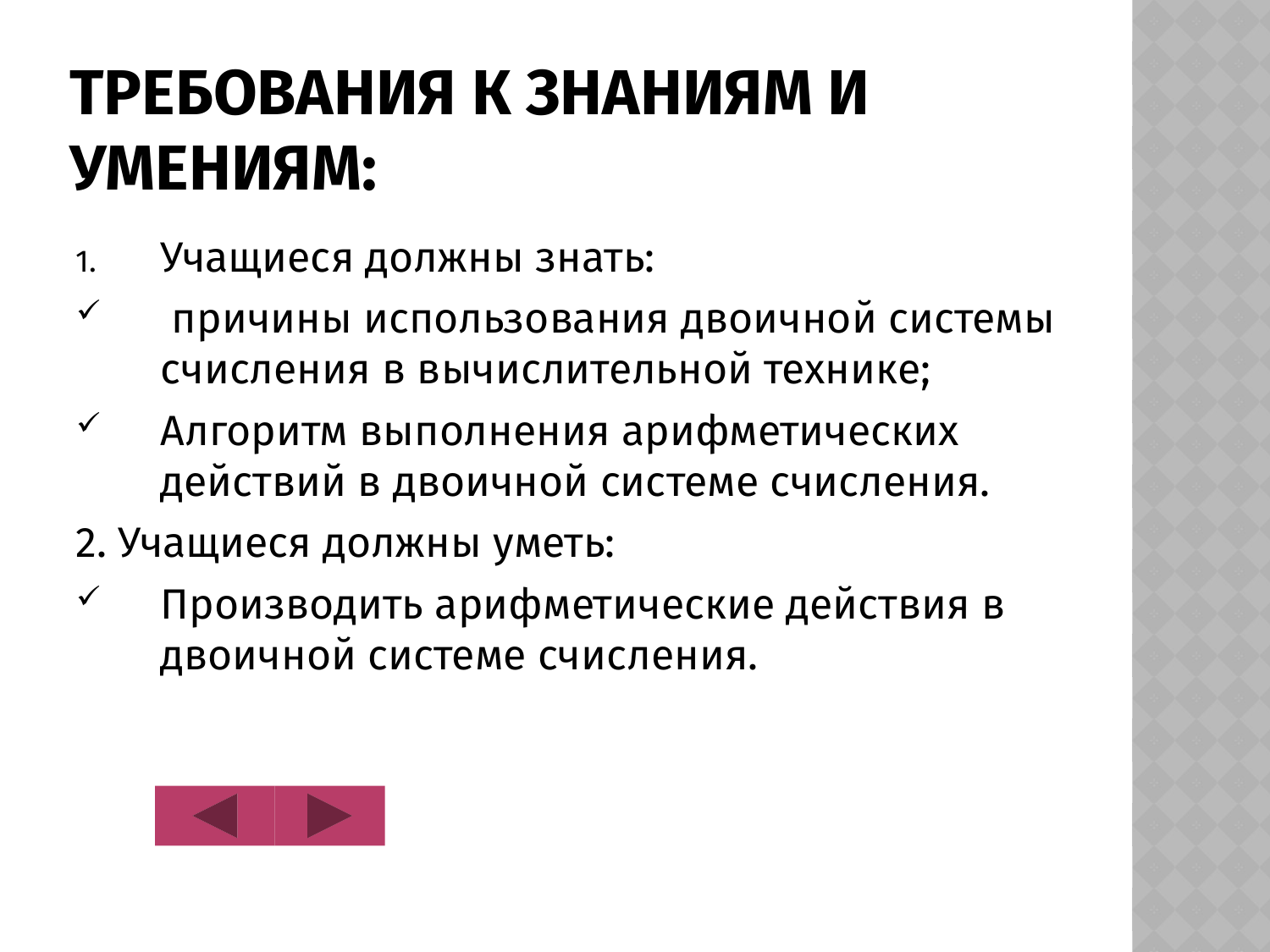

# Требования к знаниям и умениям:
Учащиеся должны знать:
 причины использования двоичной системы счисления в вычислительной технике;
Алгоритм выполнения арифметических действий в двоичной системе счисления.
2. Учащиеся должны уметь:
Производить арифметические действия в двоичной системе счисления.